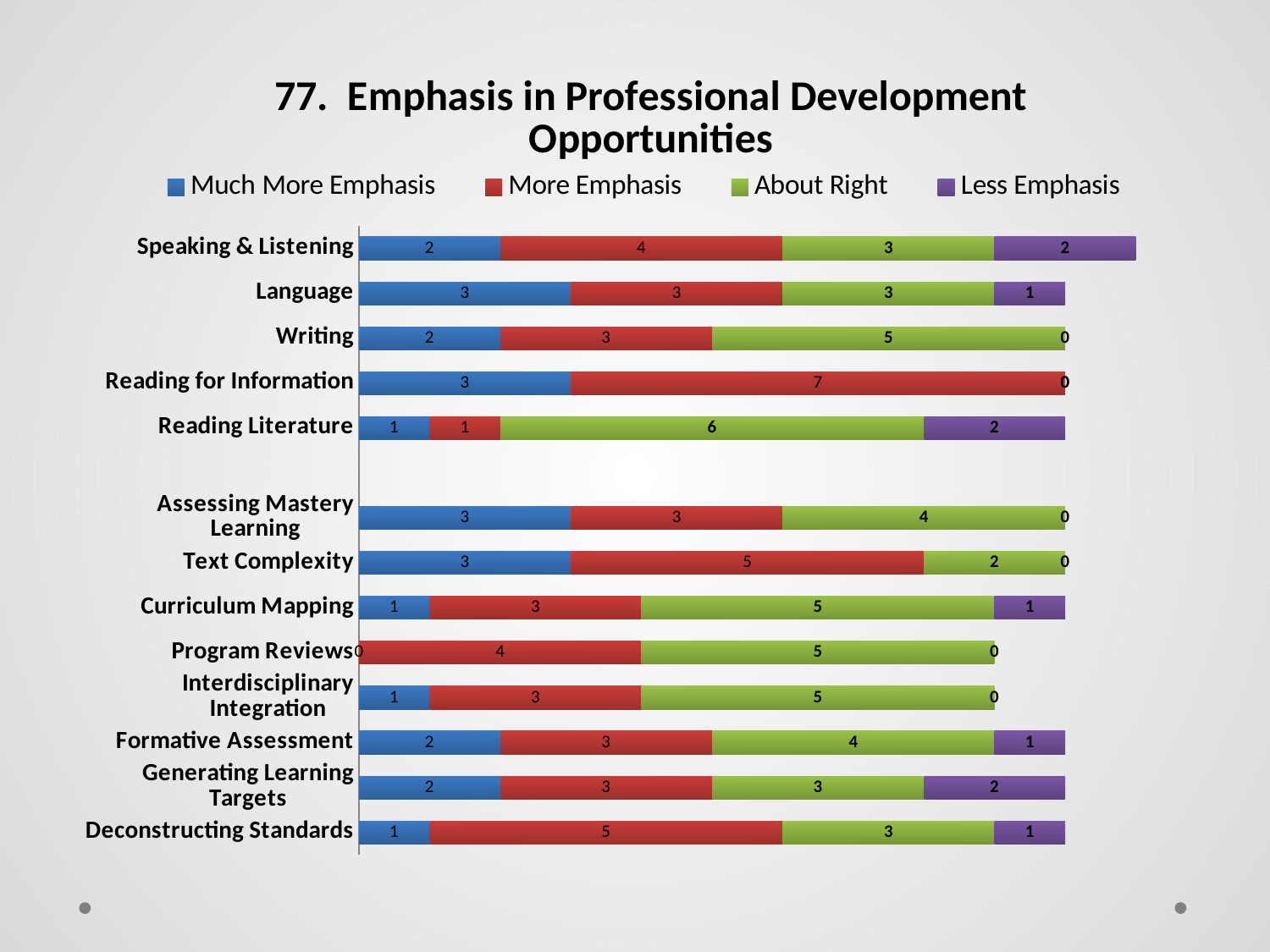

### Chart: 77.  Emphasis in Professional Development Opportunities

| Category | Much More Emphasis | More Emphasis | About Right | Less Emphasis |
|---|---|---|---|---|
| Deconstructing Standards | 1.0 | 5.0 | 3.0 | 1.0 |
| Generating Learning Targets | 2.0 | 3.0 | 3.0 | 2.0 |
| Formative Assessment | 2.0 | 3.0 | 4.0 | 1.0 |
| Interdisciplinary Integration | 1.0 | 3.0 | 5.0 | 0.0 |
| Program Reviews | 0.0 | 4.0 | 5.0 | 0.0 |
| Curriculum Mapping | 1.0 | 3.0 | 5.0 | 1.0 |
| Text Complexity | 3.0 | 5.0 | 2.0 | 0.0 |
| Assessing Mastery Learning | 3.0 | 3.0 | 4.0 | 0.0 |
|  | None | None | None | None |
| Reading Literature | 1.0 | 1.0 | 6.0 | 2.0 |
| Reading for Information | 3.0 | 7.0 | 0.0 | 0.0 |
| Writing | 2.0 | 3.0 | 5.0 | 0.0 |
| Language | 3.0 | 3.0 | 3.0 | 1.0 |
| Speaking & Listening | 2.0 | 4.0 | 3.0 | 2.0 |